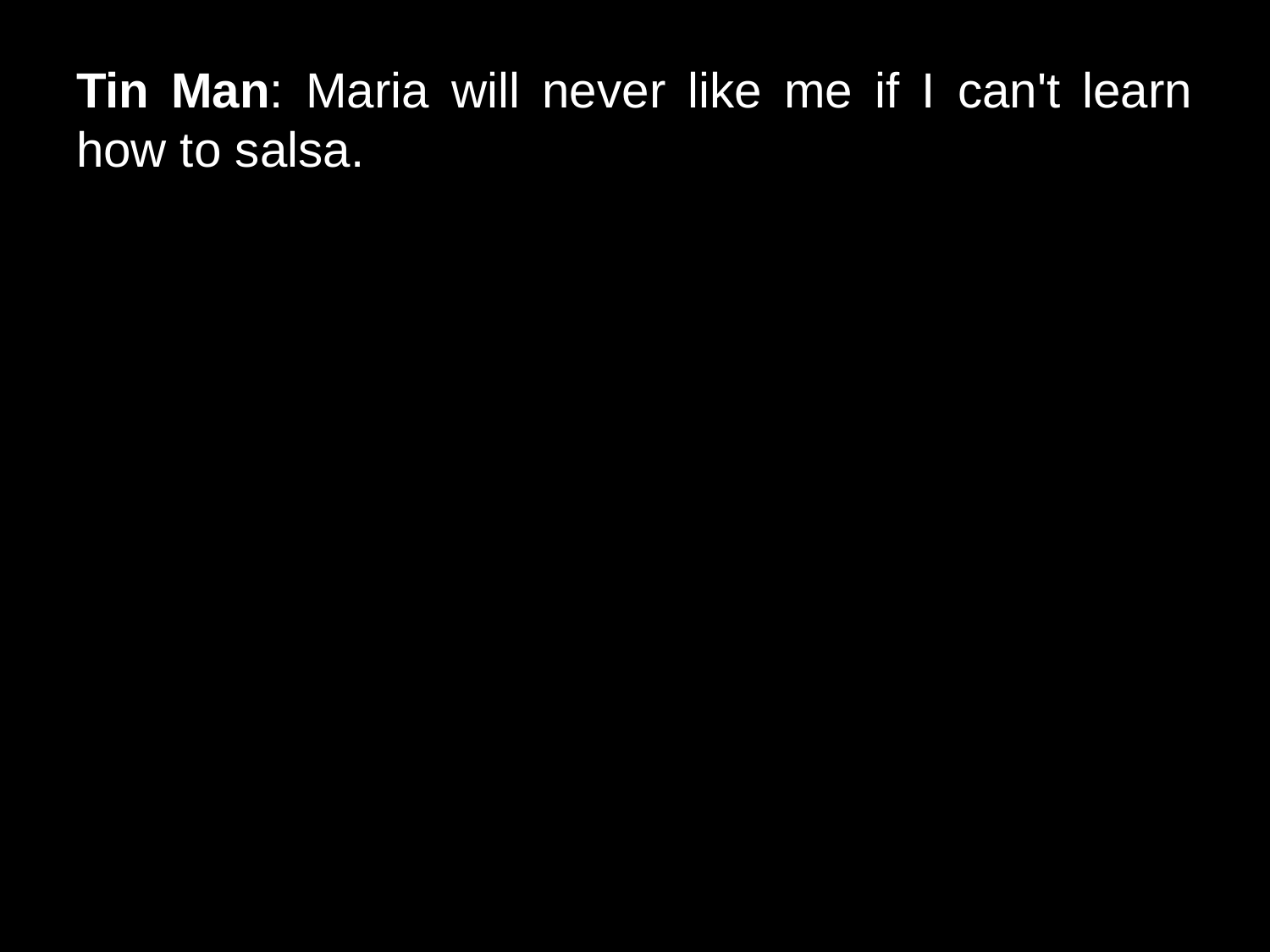

# Tin Man: Maria will never like me if I can't learn how to salsa.